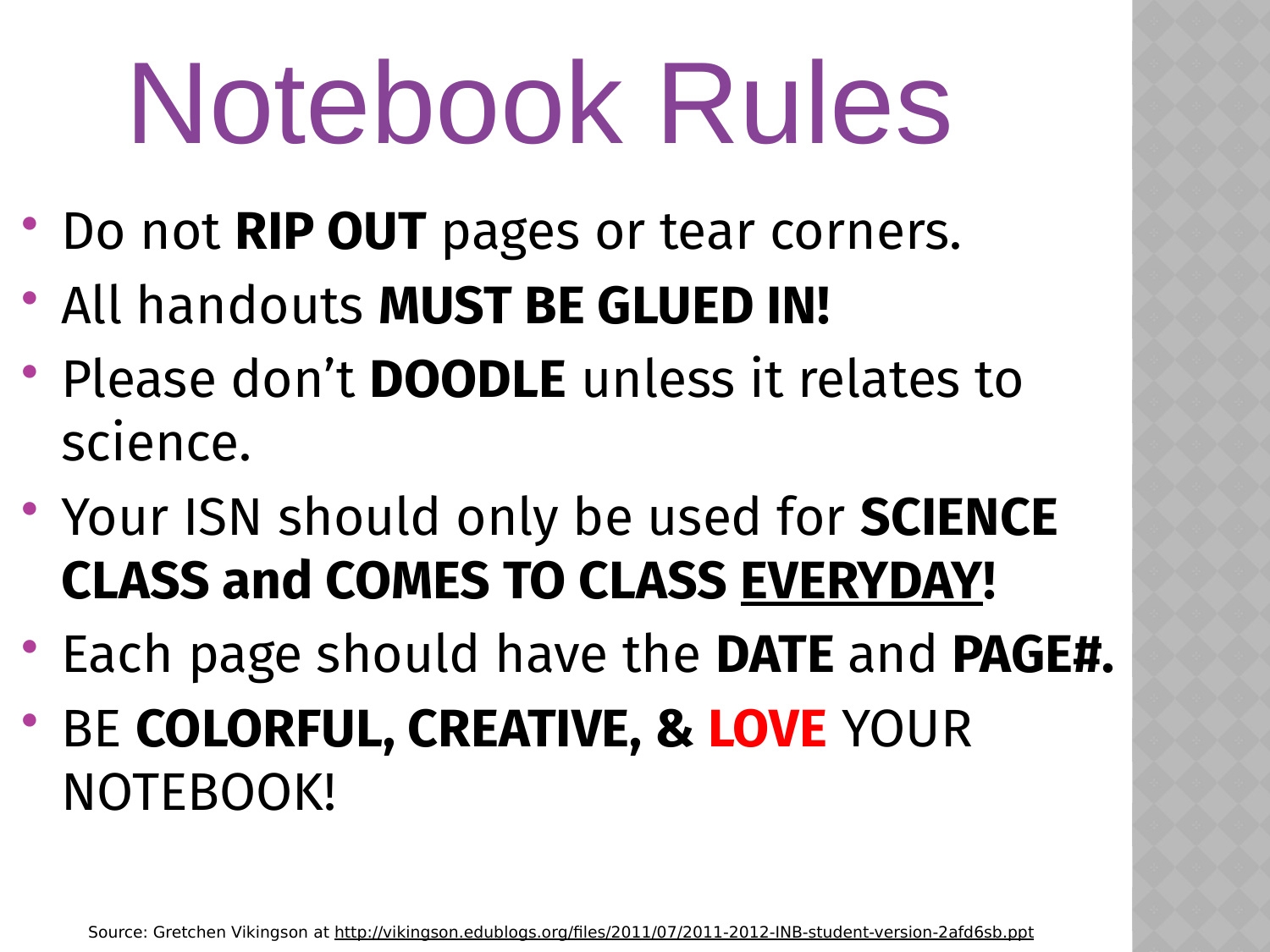

Notebook Rules

Do not RIP OUT pages or tear corners.
All handouts MUST BE GLUED IN!
Please don’t DOODLE unless it relates to science.
Your ISN should only be used for SCIENCE CLASS and COMES TO CLASS EVERYDAY!
Each page should have the DATE and PAGE#.
BE COLORFUL, CREATIVE, & LOVE YOUR NOTEBOOK!

Source: Gretchen Vikingson at http://vikingson.edublogs.org/files/2011/07/2011-2012-INB-student-version-2afd6sb.ppt